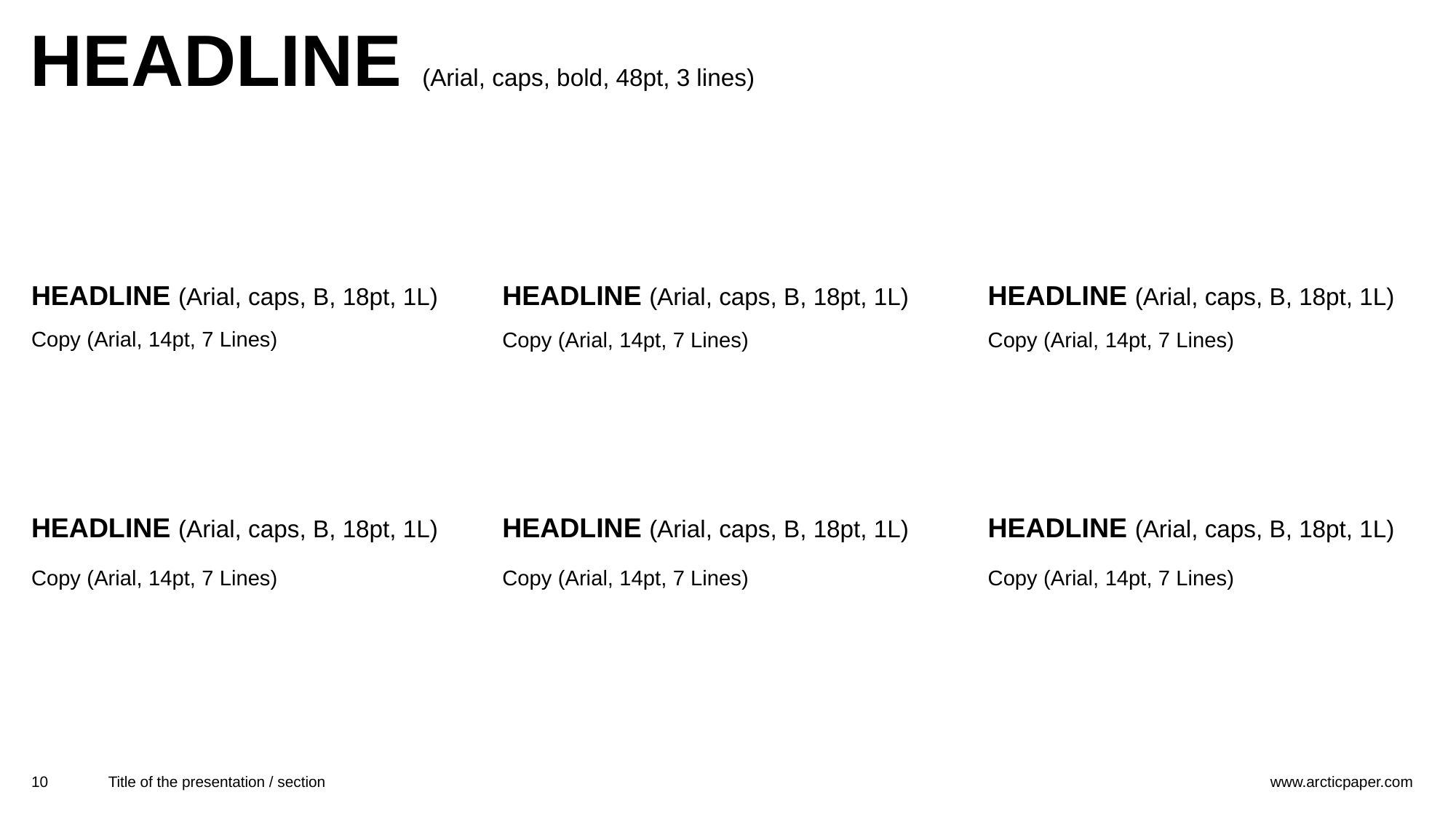

# Headline (Arial, caps, bold, 48pt, 3 lines)
HeadLine (Arial, caps, B, 18pt, 1L)
HeadLine (Arial, caps, B, 18pt, 1L)
HeadLine (Arial, caps, B, 18pt, 1L)
Copy (Arial, 14pt, 7 Lines)

Copy (Arial, 14pt, 7 Lines)

Copy (Arial, 14pt, 7 Lines)

HeadLine (Arial, caps, B, 18pt, 1L)
HeadLine (Arial, caps, B, 18pt, 1L)
HeadLine (Arial, caps, B, 18pt, 1L)
Copy (Arial, 14pt, 7 Lines)

Copy (Arial, 14pt, 7 Lines)

Copy (Arial, 14pt, 7 Lines)

10
Title of the presentation / section
www.arcticpaper.com